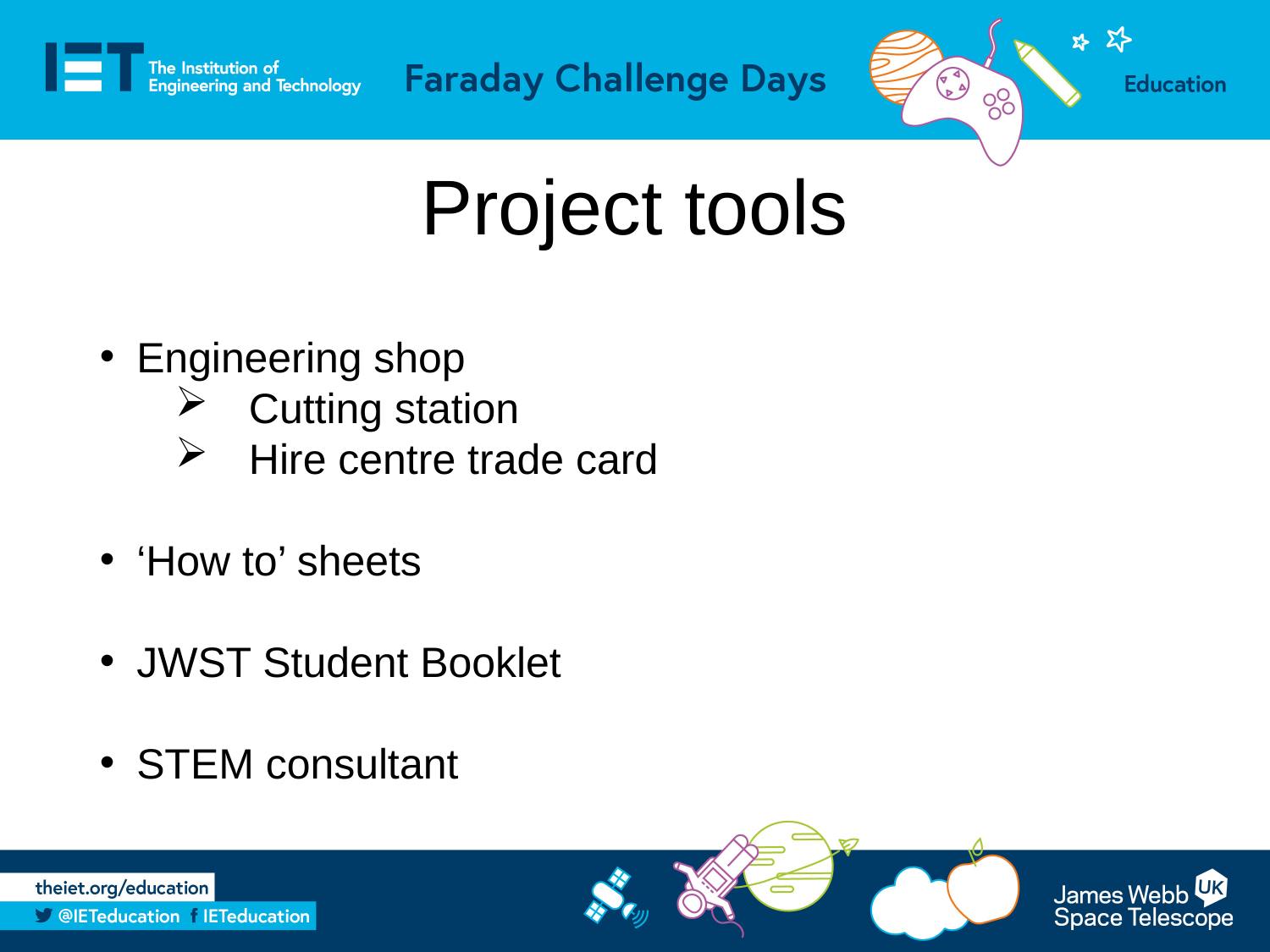

# Project tools
Engineering shop
Cutting station
Hire centre trade card

‘How to’ sheets

JWST Student Booklet

STEM consultant